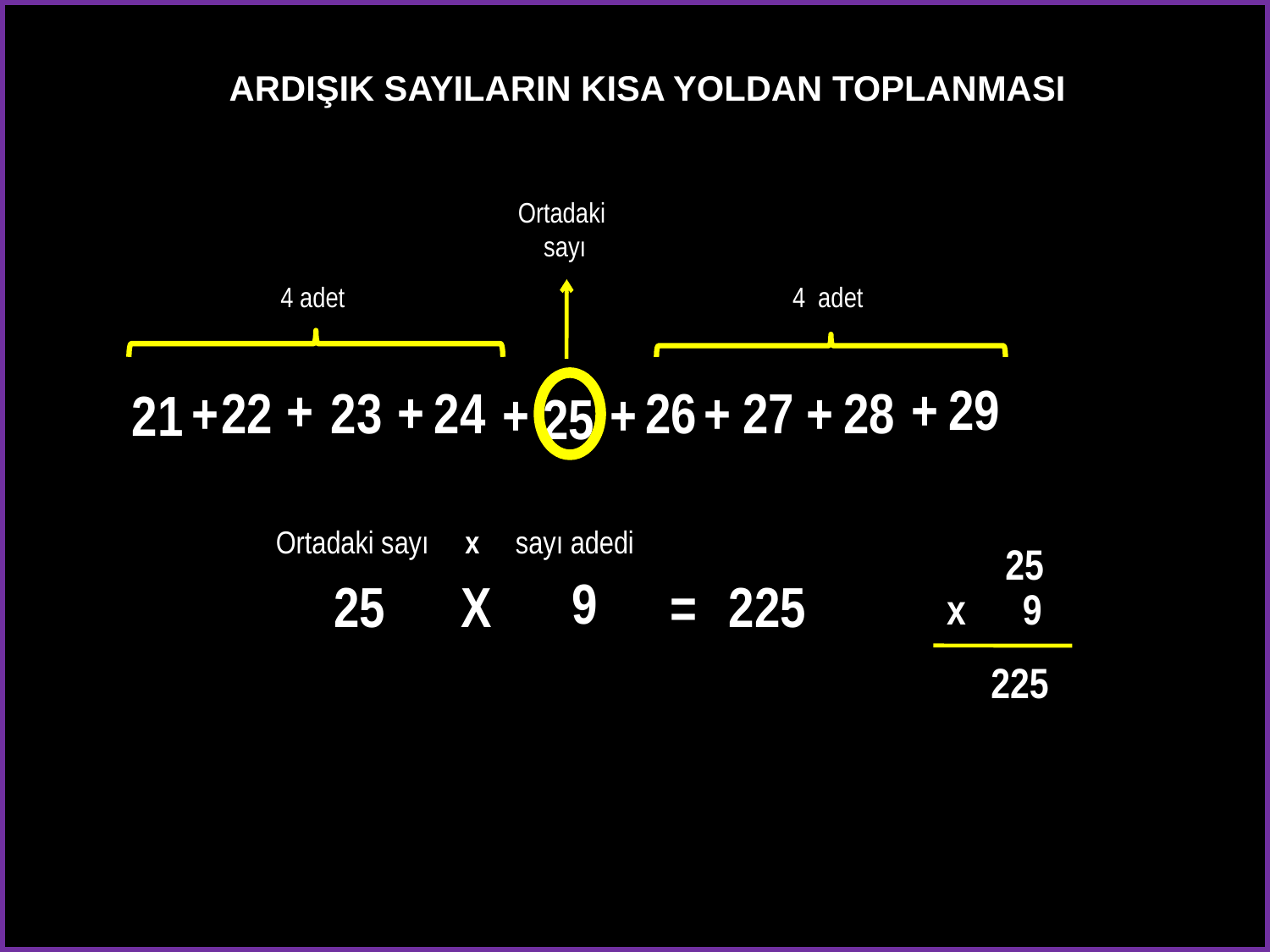

ARDIŞIK SAYILARIN KISA YOLDAN TOPLANMASI

Ortadaki
sayı
4 adet
4  adet
+
29
+
+
22
23
24
26
+
27
+
28
+
+
+

21
25
Ortadaki sayı     x     sayı adedi
25
9
25
X
225
=
x
9
225